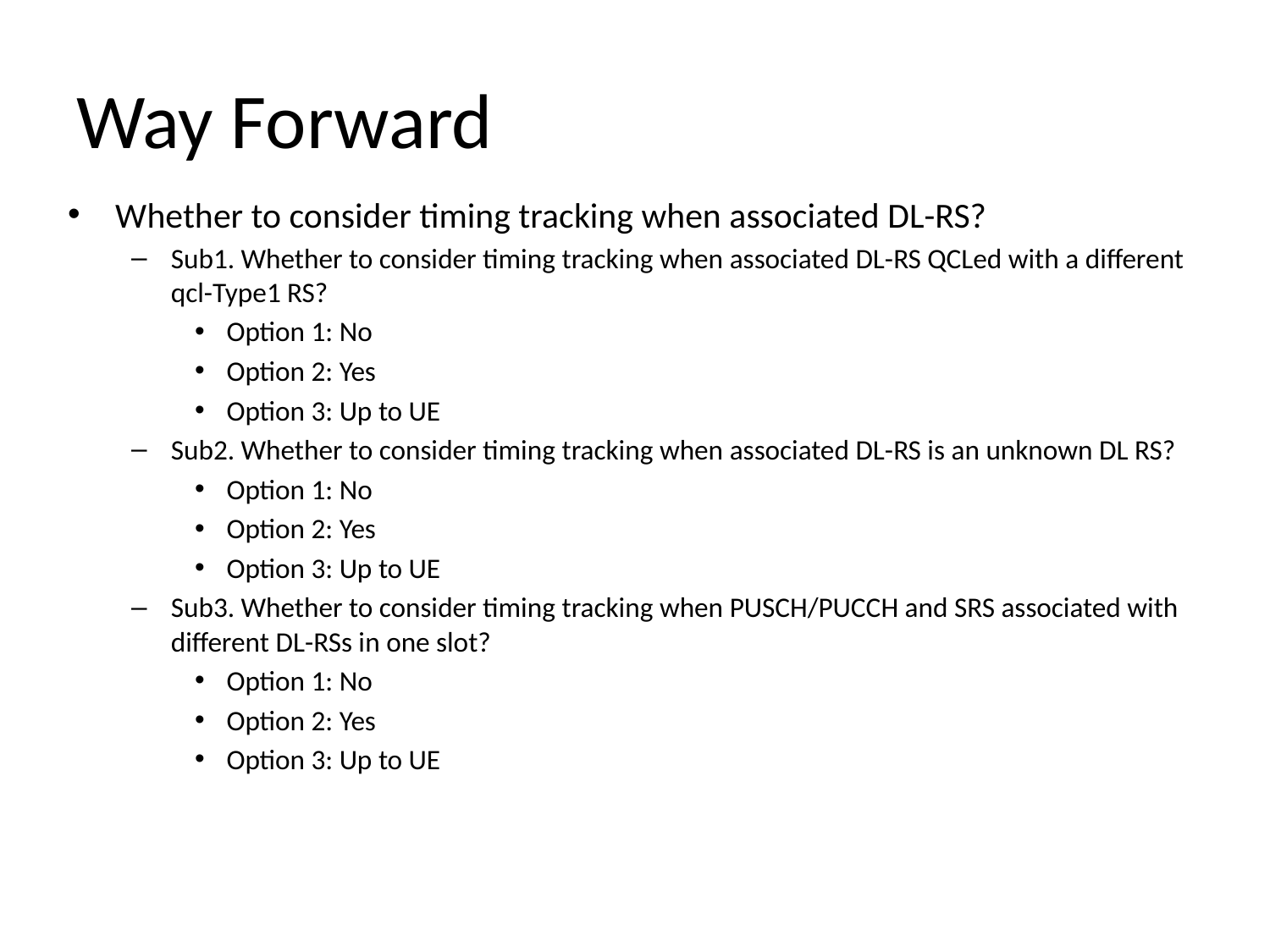

# Way Forward
Whether to consider timing tracking when associated DL-RS?
Sub1. Whether to consider timing tracking when associated DL-RS QCLed with a different qcl-Type1 RS?
Option 1: No
Option 2: Yes
Option 3: Up to UE
Sub2. Whether to consider timing tracking when associated DL-RS is an unknown DL RS?
Option 1: No
Option 2: Yes
Option 3: Up to UE
Sub3. Whether to consider timing tracking when PUSCH/PUCCH and SRS associated with different DL-RSs in one slot?
Option 1: No
Option 2: Yes
Option 3: Up to UE